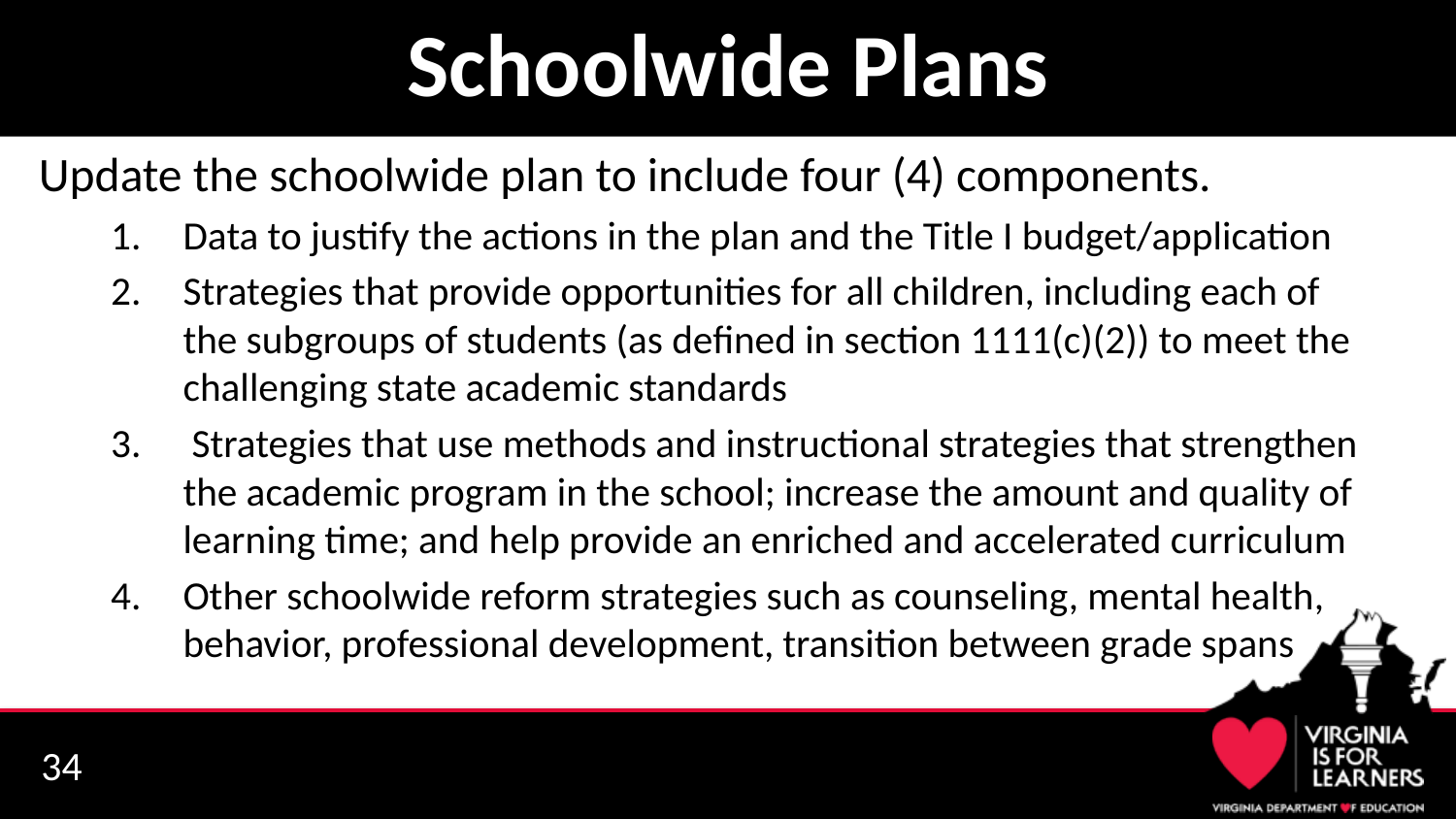

# Schoolwide Plans
Update the schoolwide plan to include four (4) components.
Data to justify the actions in the plan and the Title I budget/application
Strategies that provide opportunities for all children, including each of the subgroups of students (as defined in section 1111(c)(2)) to meet the challenging state academic standards
 Strategies that use methods and instructional strategies that strengthen the academic program in the school; increase the amount and quality of learning time; and help provide an enriched and accelerated curriculum
Other schoolwide reform strategies such as counseling, mental health, behavior, professional development, transition between grade spans